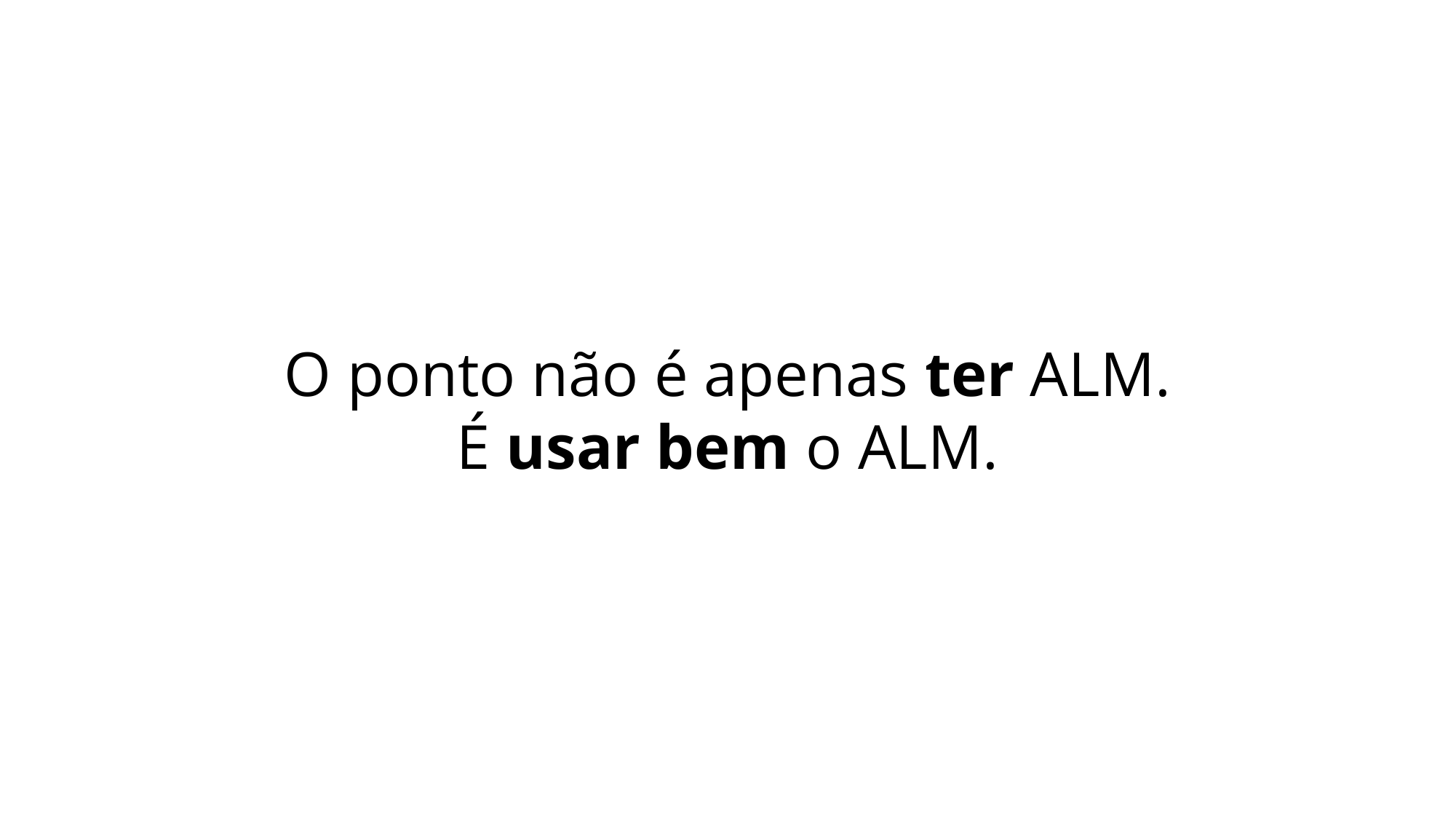

O ponto não é apenas ter ALM.
É usar bem o ALM.